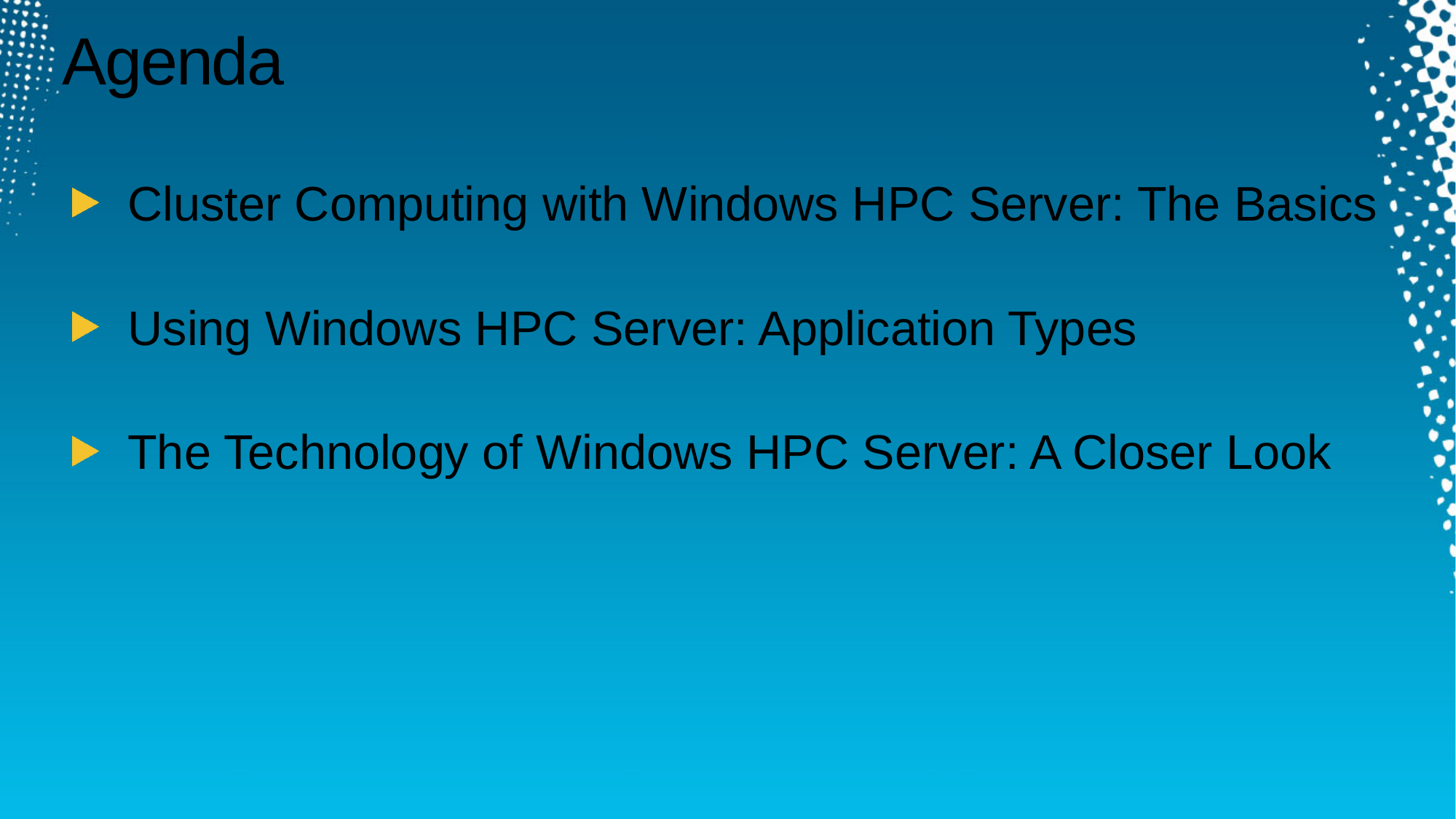

# Agenda
Cluster Computing with Windows HPC Server: The Basics

Using Windows HPC Server: Application Types

The Technology of Windows HPC Server: A Closer Look